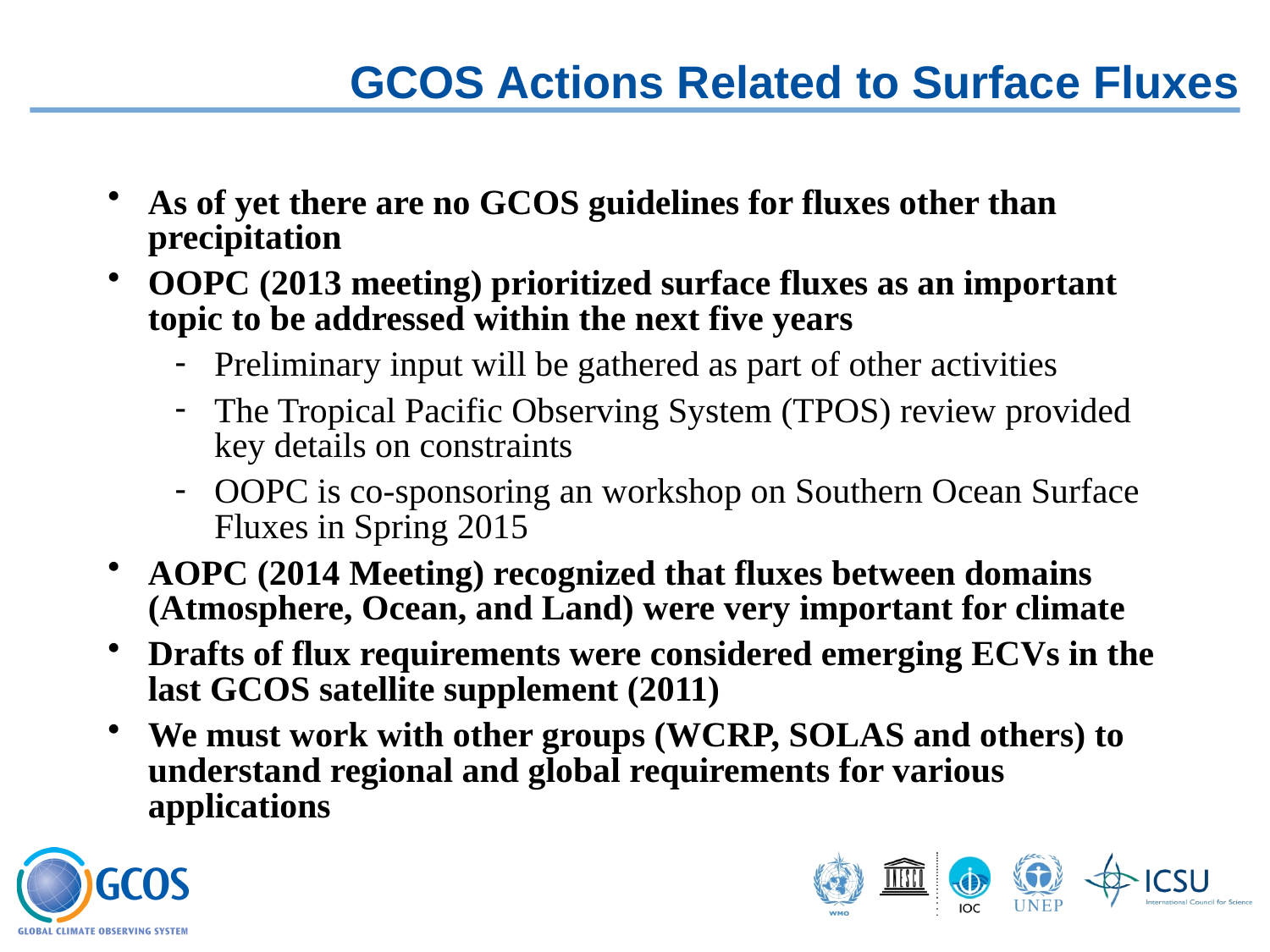

GCOS Actions Related to Surface Fluxes
As of yet there are no GCOS guidelines for fluxes other than precipitation
OOPC (2013 meeting) prioritized surface fluxes as an important topic to be addressed within the next five years
Preliminary input will be gathered as part of other activities
The Tropical Pacific Observing System (TPOS) review provided key details on constraints
OOPC is co-sponsoring an workshop on Southern Ocean Surface Fluxes in Spring 2015
AOPC (2014 Meeting) recognized that fluxes between domains (Atmosphere, Ocean, and Land) were very important for climate
Drafts of flux requirements were considered emerging ECVs in the last GCOS satellite supplement (2011)
We must work with other groups (WCRP, SOLAS and others) to understand regional and global requirements for various applications